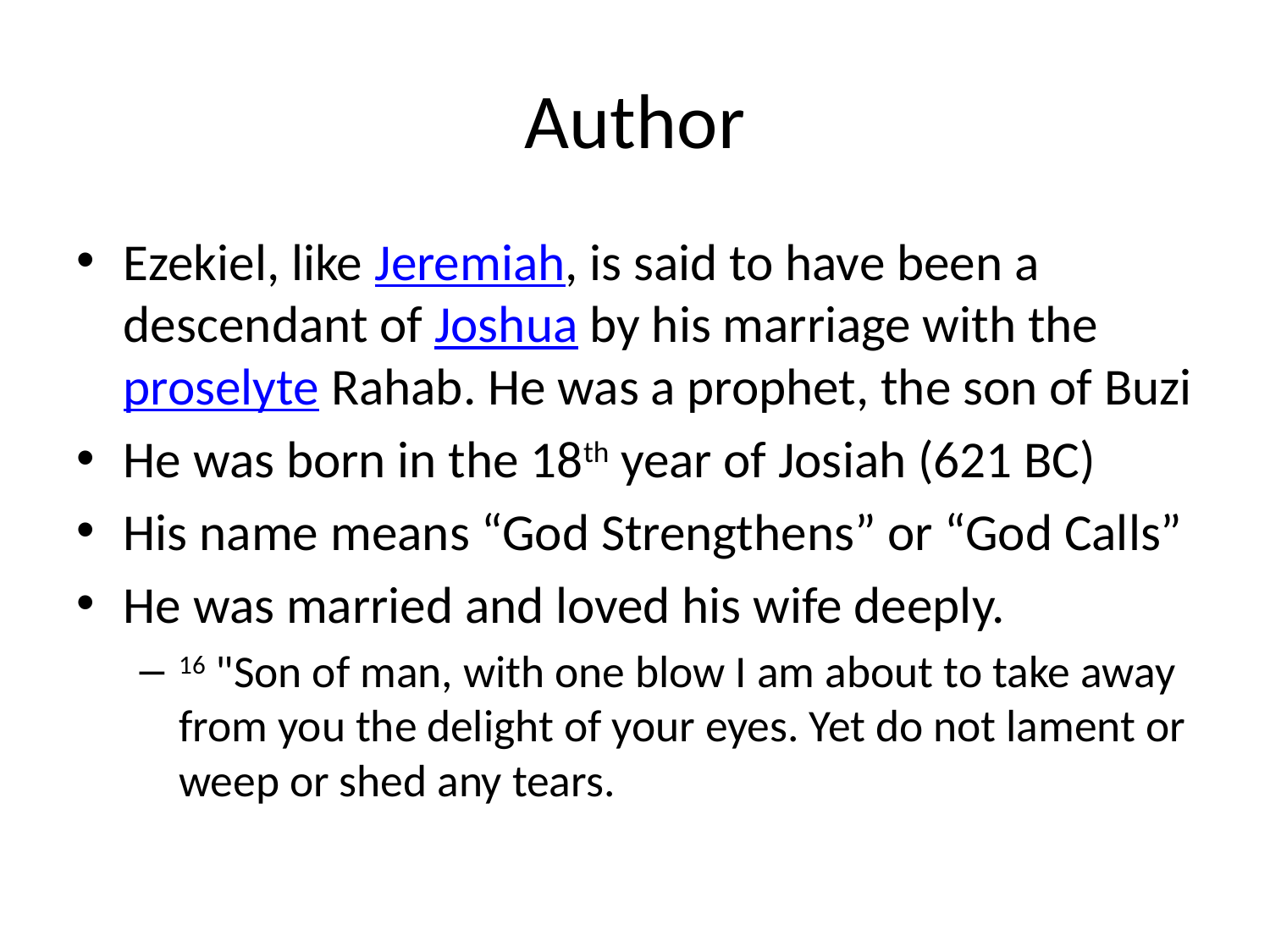

# Author
Ezekiel, like Jeremiah, is said to have been a descendant of Joshua by his marriage with the proselyte Rahab. He was a prophet, the son of Buzi
He was born in the 18th year of Josiah (621 BC)
His name means “God Strengthens” or “God Calls”
He was married and loved his wife deeply.
16 "Son of man, with one blow I am about to take away from you the delight of your eyes. Yet do not lament or weep or shed any tears.